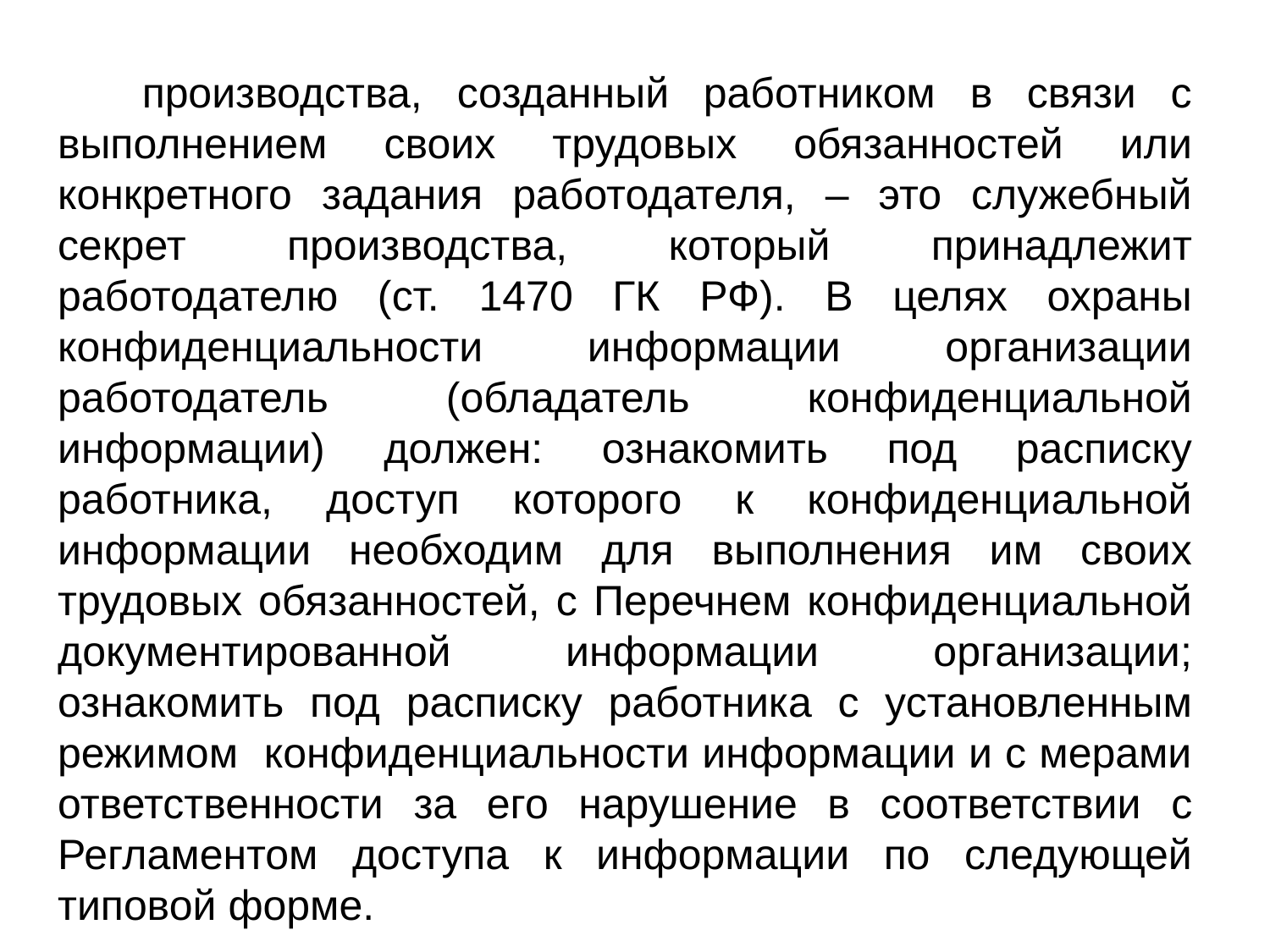

производства, созданный работником в связи с выполнением своих трудовых обязанностей или конкретного задания работодателя, – это служебный секрет производства, который принадлежит работодателю (ст. 1470 ГК РФ). В целях охраны конфиденциальности информации организации работодатель (обладатель конфиденциальной информации) должен: ознакомить под расписку работника, доступ которого к конфиденциальной информации необходим для выполнения им своих трудовых обязанностей, с Перечнем конфиденциальной документированной информации организации; ознакомить под расписку работника с установленным режимом  конфиденциальности информации и с мерами ответственности за его нарушение в соответствии с Регламентом доступа к информации по следующей типовой форме.